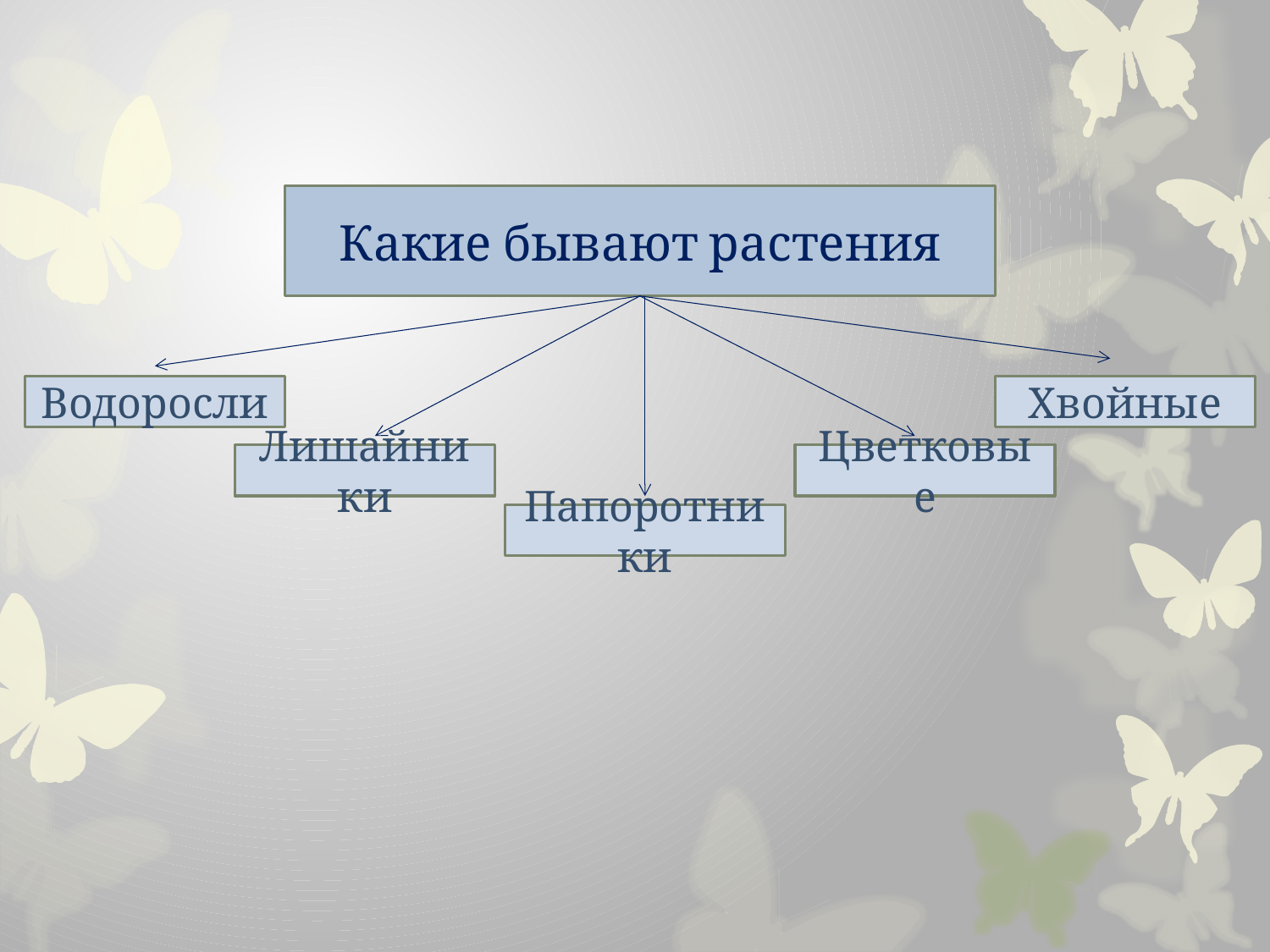

Какие бывают растения
Водоросли
Хвойные
Лишайники
Цветковые
Папоротники